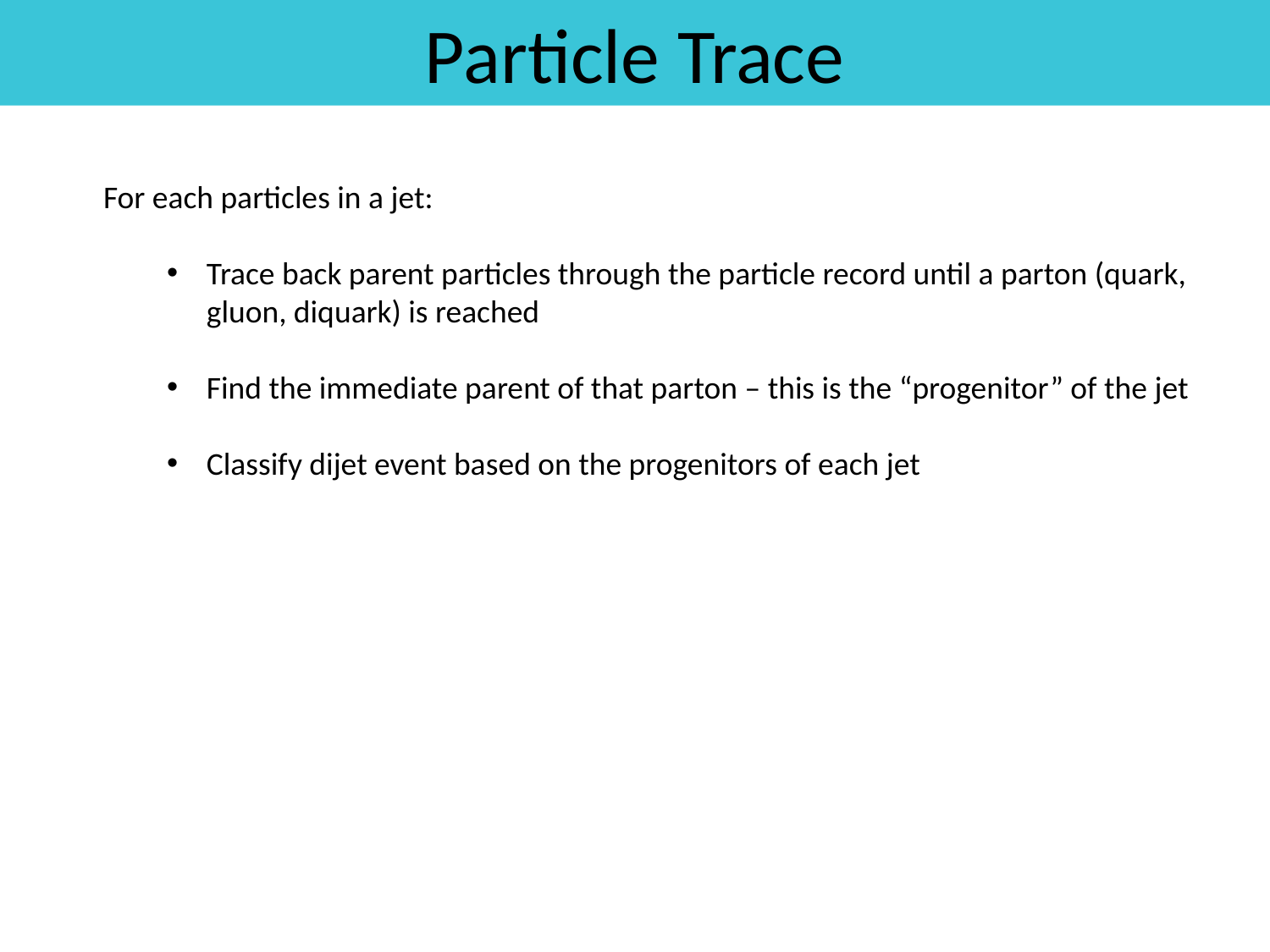

Particle Trace
For each particles in a jet:

Trace back parent particles through the particle record until a parton (quark, gluon, diquark) is reached

Find the immediate parent of that parton – this is the “progenitor” of the jet

Classify dijet event based on the progenitors of each jet